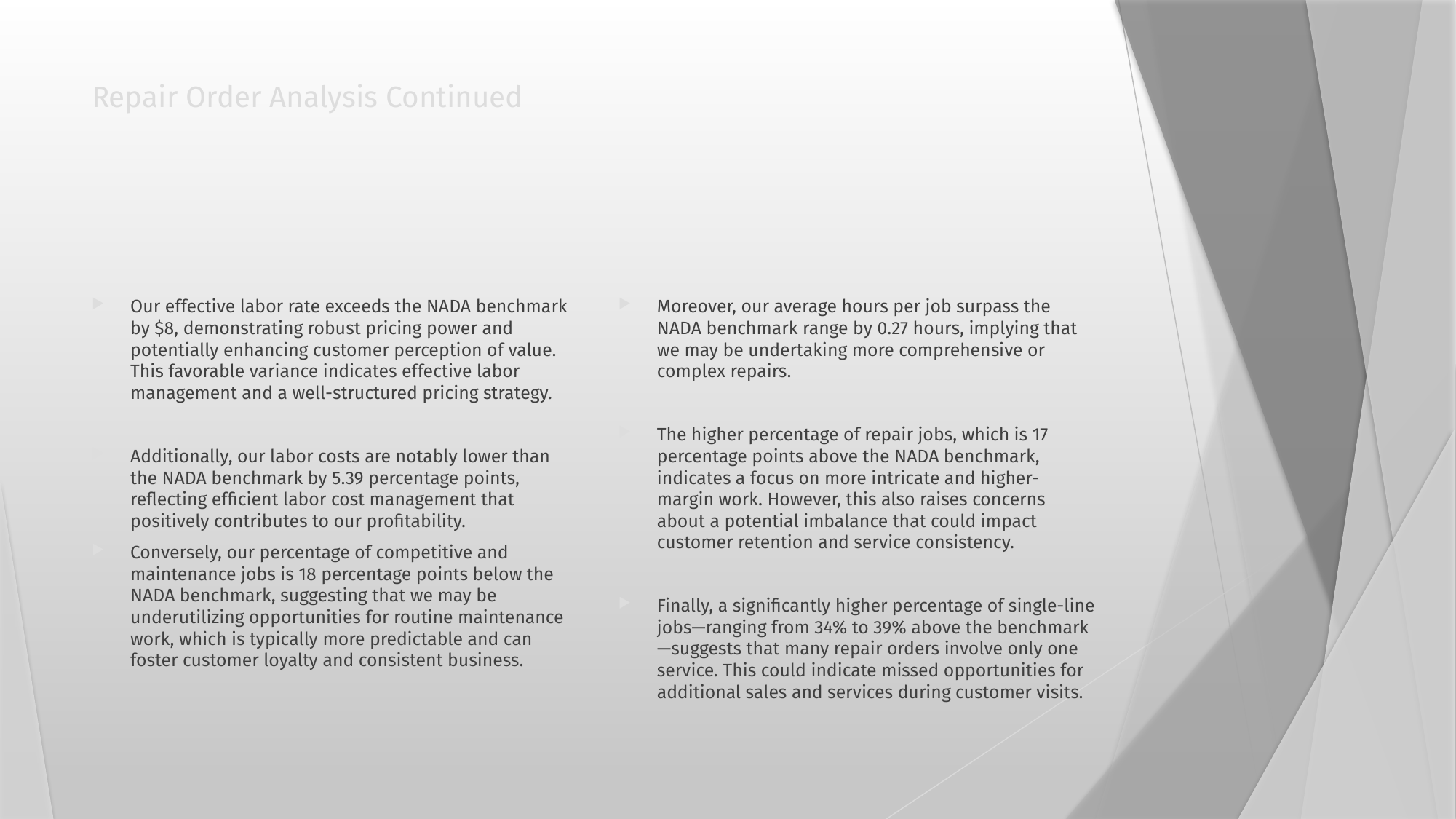

# Repair Order Analysis Continued

Our effective labor rate exceeds the NADA benchmark by $8, demonstrating robust pricing power and potentially enhancing customer perception of value. This favorable variance indicates effective labor management and a well-structured pricing strategy.

Additionally, our labor costs are notably lower than the NADA benchmark by 5.39 percentage points, reflecting efficient labor cost management that positively contributes to our profitability.
Conversely, our percentage of competitive and maintenance jobs is 18 percentage points below the NADA benchmark, suggesting that we may be underutilizing opportunities for routine maintenance work, which is typically more predictable and can foster customer loyalty and consistent business.

Moreover, our average hours per job surpass the NADA benchmark range by 0.27 hours, implying that we may be undertaking more comprehensive or complex repairs.

The higher percentage of repair jobs, which is 17 percentage points above the NADA benchmark, indicates a focus on more intricate and higher-margin work. However, this also raises concerns about a potential imbalance that could impact customer retention and service consistency.

Finally, a significantly higher percentage of single-line jobs—ranging from 34% to 39% above the benchmark—suggests that many repair orders involve only one service. This could indicate missed opportunities for additional sales and services during customer visits.